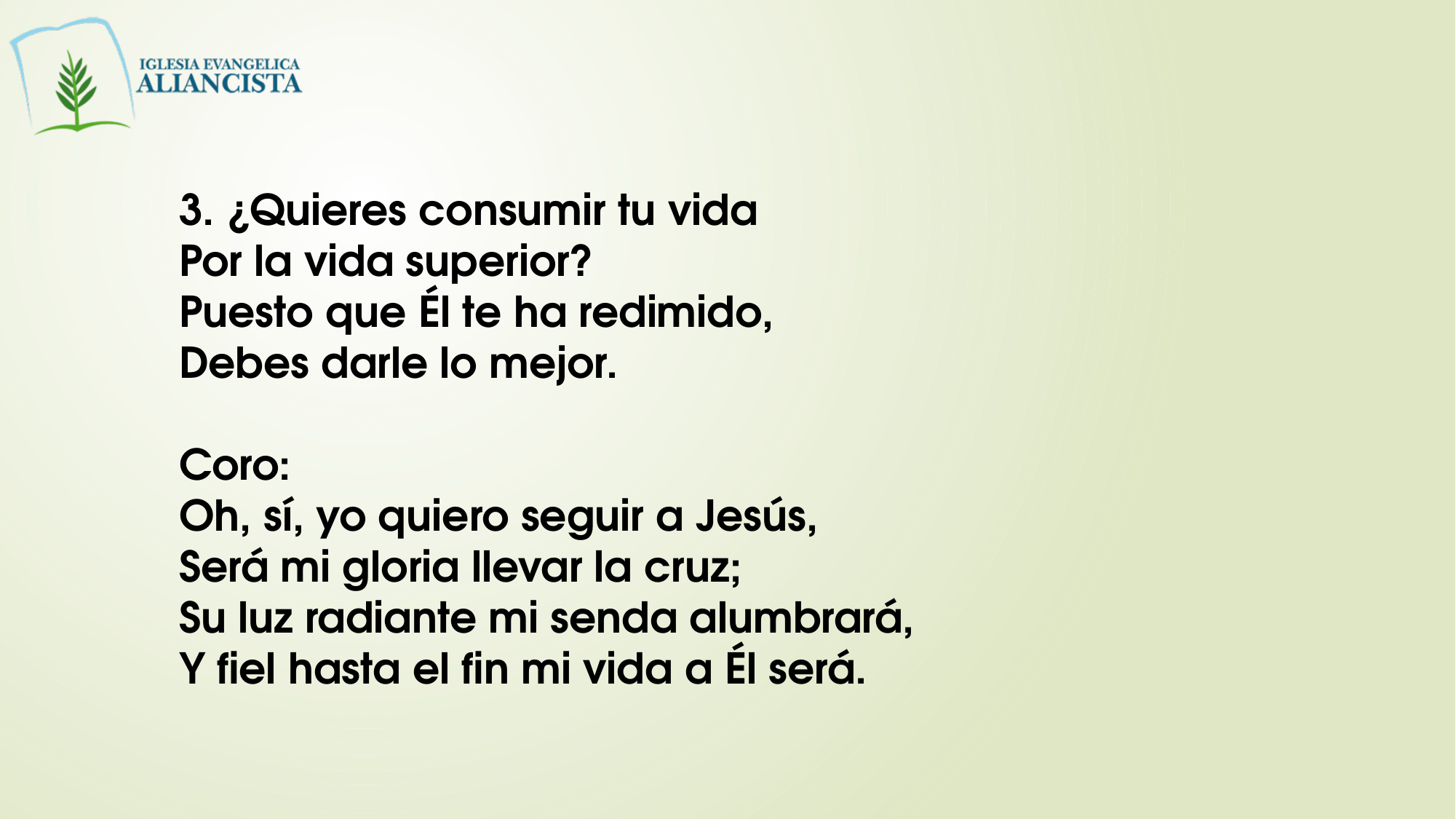

3. ¿Quieres consumir tu vida
Por la vida superior?
Puesto que Él te ha redimido,
Debes darle lo mejor.

Coro:
Oh, sí, yo quiero seguir a Jesús,
Será mi gloria llevar la cruz;
Su luz radiante mi senda alumbrará,
Y fiel hasta el fin mi vida a Él será.